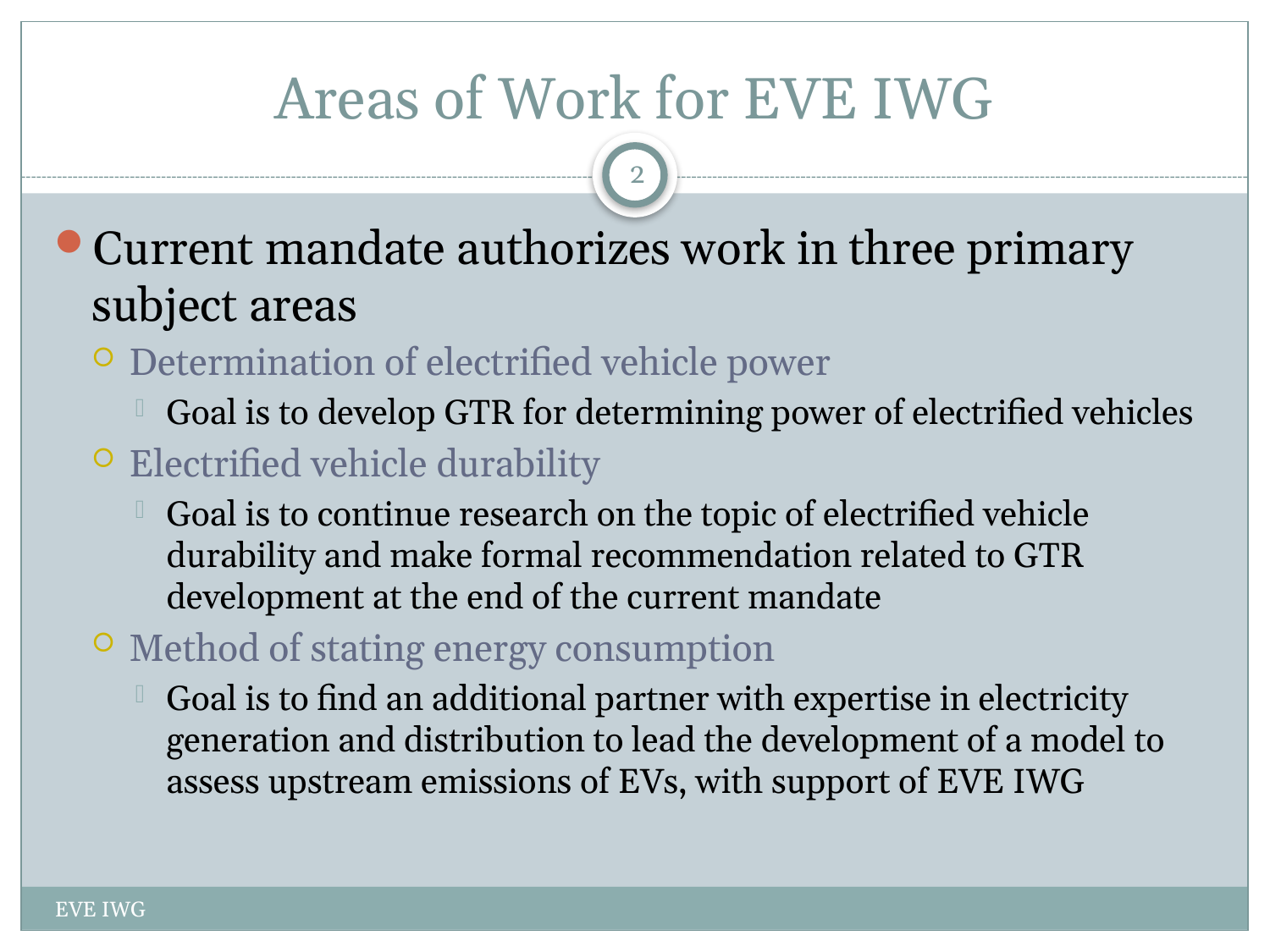

# Areas of Work for EVE IWG
2
Current mandate authorizes work in three primary subject areas
Determination of electrified vehicle power
Goal is to develop GTR for determining power of electrified vehicles
Electrified vehicle durability
Goal is to continue research on the topic of electrified vehicle durability and make formal recommendation related to GTR development at the end of the current mandate
Method of stating energy consumption
Goal is to find an additional partner with expertise in electricity generation and distribution to lead the development of a model to assess upstream emissions of EVs, with support of EVE IWG
EVE IWG